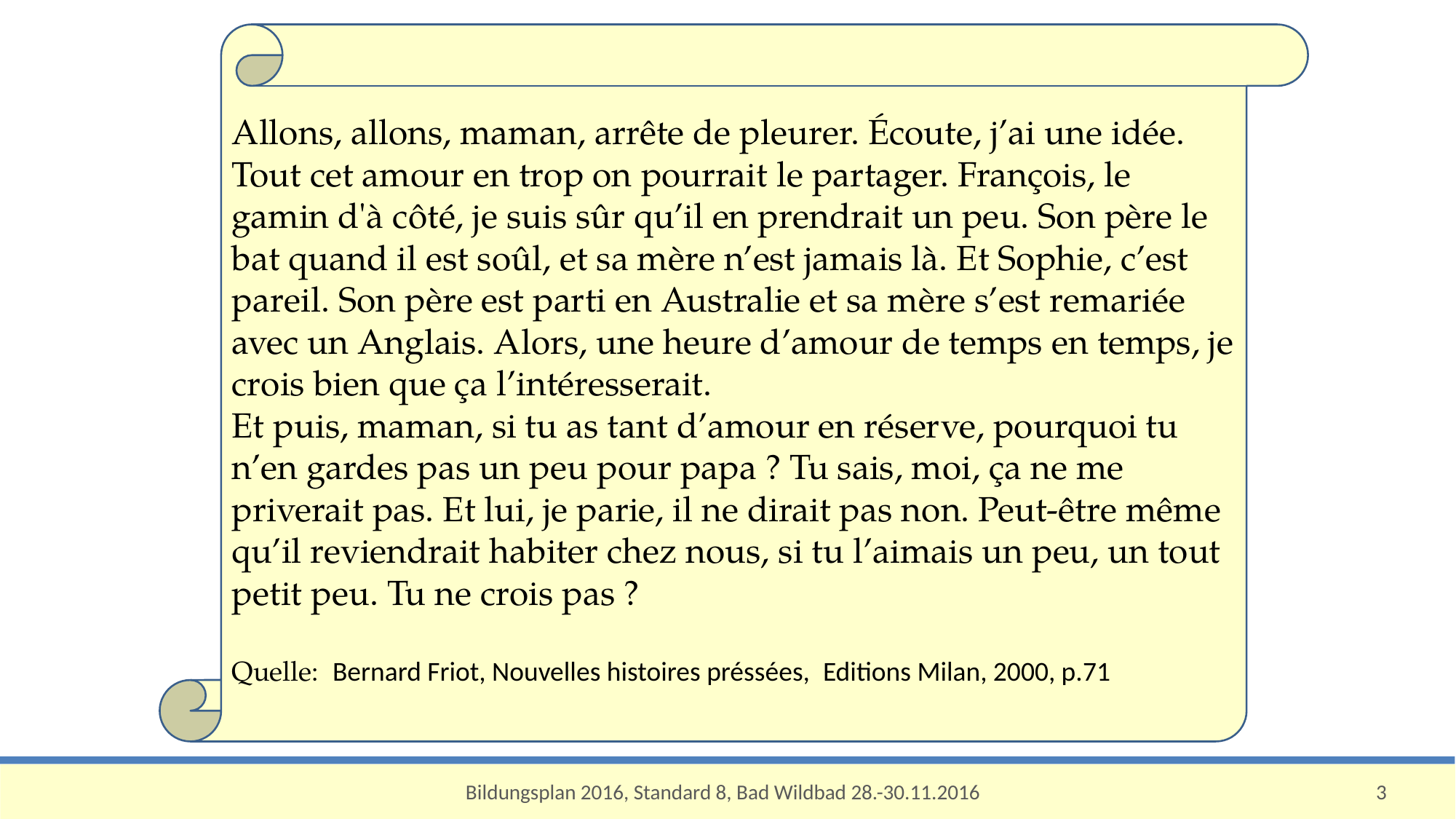

Allons, allons, maman, arrête de pleurer. Écoute, j’ai une idée. Tout cet amour en trop on pourrait le partager. François, le gamin d'à côté, je suis sûr qu’il en prendrait un peu. Son père le bat quand il est soûl, et sa mère n’est jamais là. Et Sophie, c’est pareil. Son père est parti en Australie et sa mère s’est remariée avec un Anglais. Alors, une heure d’amour de temps en temps, je crois bien que ça l’intéresserait.
Et puis, maman, si tu as tant d’amour en réserve, pourquoi tu n’en gardes pas un peu pour papa ? Tu sais, moi, ça ne me priverait pas. Et lui, je parie, il ne dirait pas non. Peut-être même qu’il reviendrait habiter chez nous, si tu l’aimais un peu, un tout petit peu. Tu ne crois pas ?
Quelle:  Bernard Friot, Nouvelles histoires préssées,  Editions Milan, 2000, p.71